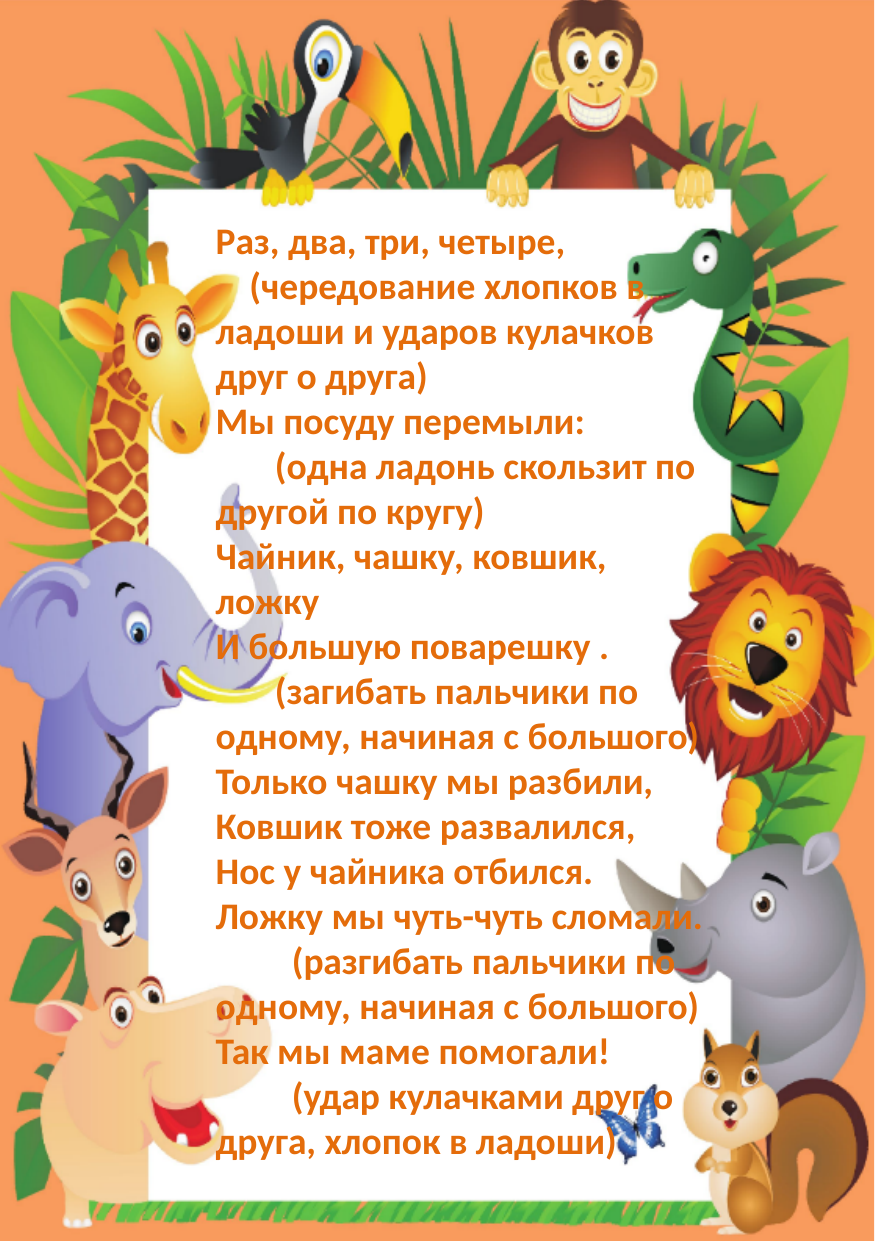

Раз, два, три, четыре,                     (чередование хлопков в ладоши и ударов кулачков друг о друга)
Мы посуду перемыли:                      (одна ладонь скользит по другой по кругу)
Чайник, чашку, ковшик, ложку
И большую поварешку .                   (загибать пальчики по одному, начиная с большого)
Только чашку мы разбили,
Ковшик тоже развалился,
Нос у чайника отбился.
Ложку мы чуть-чуть сломали.          (разгибать пальчики по одному, начиная с большого)
Так мы маме помогали!                     (удар кулачками друг о друга, хлопок в ладоши)